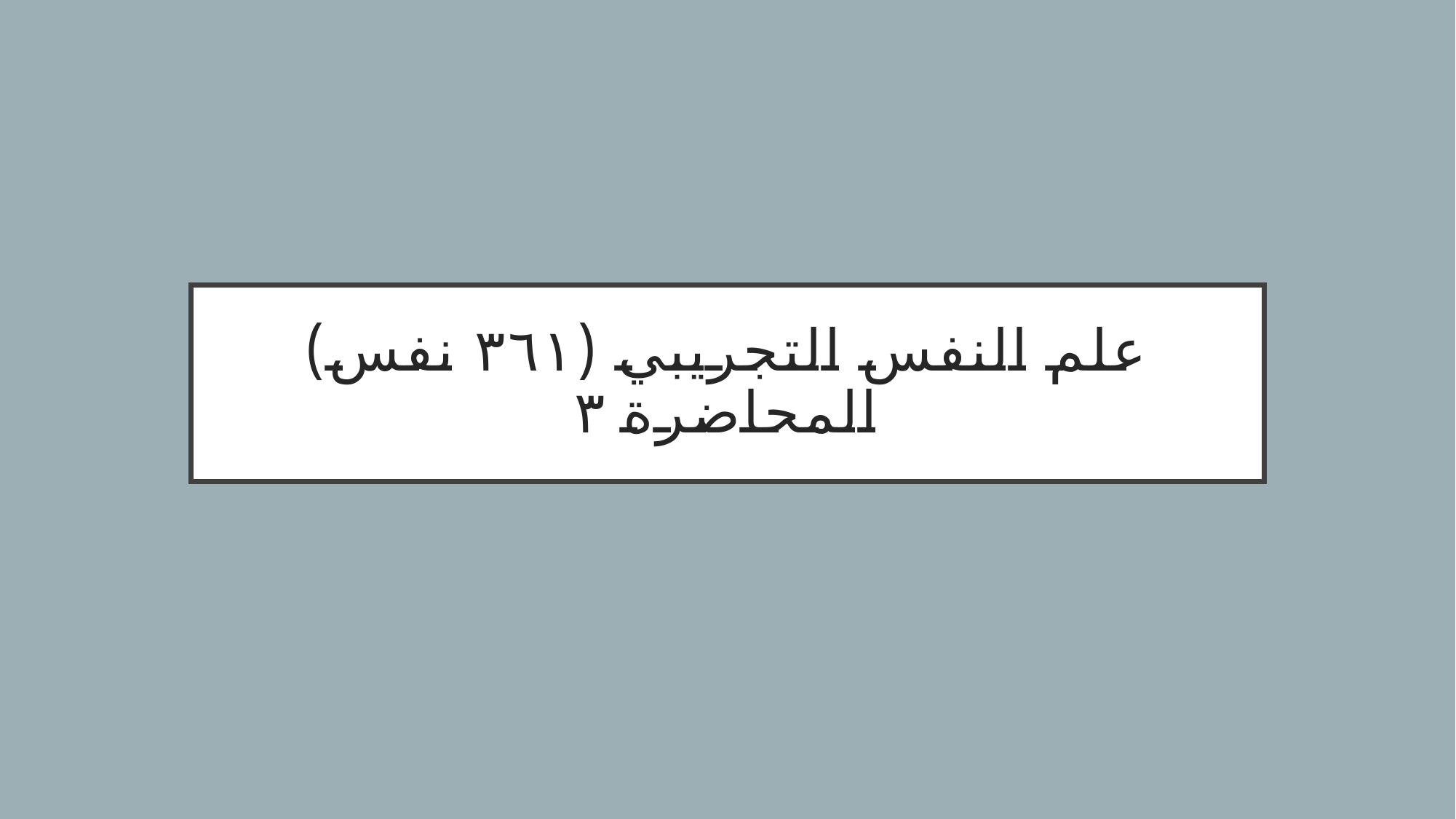

# علم النفس التجريبي (٣٦١ نفس) المحاضرة ٣